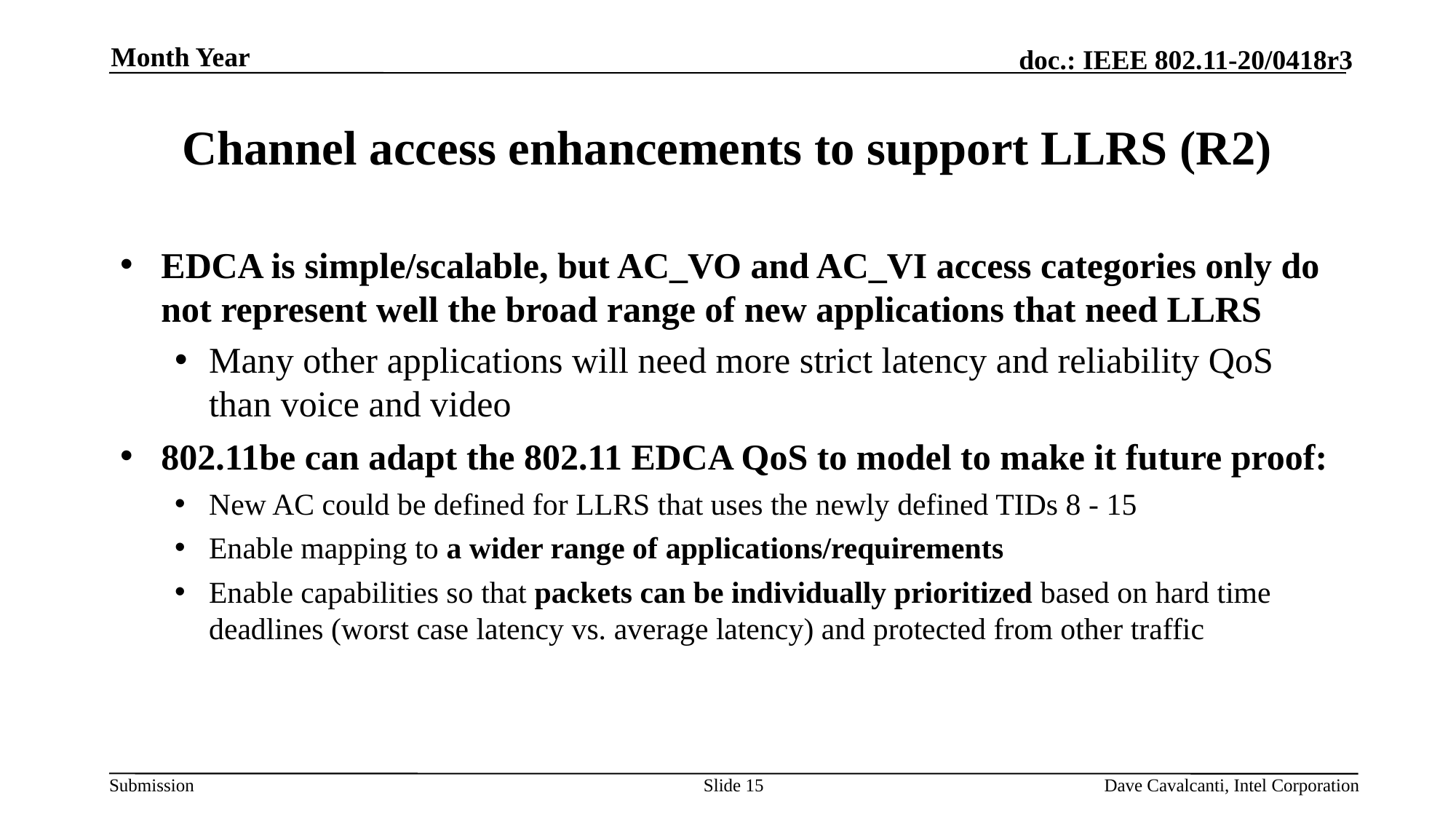

Month Year
# Channel access enhancements to support LLRS (R2)
EDCA is simple/scalable, but AC_VO and AC_VI access categories only do not represent well the broad range of new applications that need LLRS
Many other applications will need more strict latency and reliability QoS than voice and video
802.11be can adapt the 802.11 EDCA QoS to model to make it future proof:
New AC could be defined for LLRS that uses the newly defined TIDs 8 - 15
Enable mapping to a wider range of applications/requirements
Enable capabilities so that packets can be individually prioritized based on hard time deadlines (worst case latency vs. average latency) and protected from other traffic
Slide 15
Dave Cavalcanti, Intel Corporation